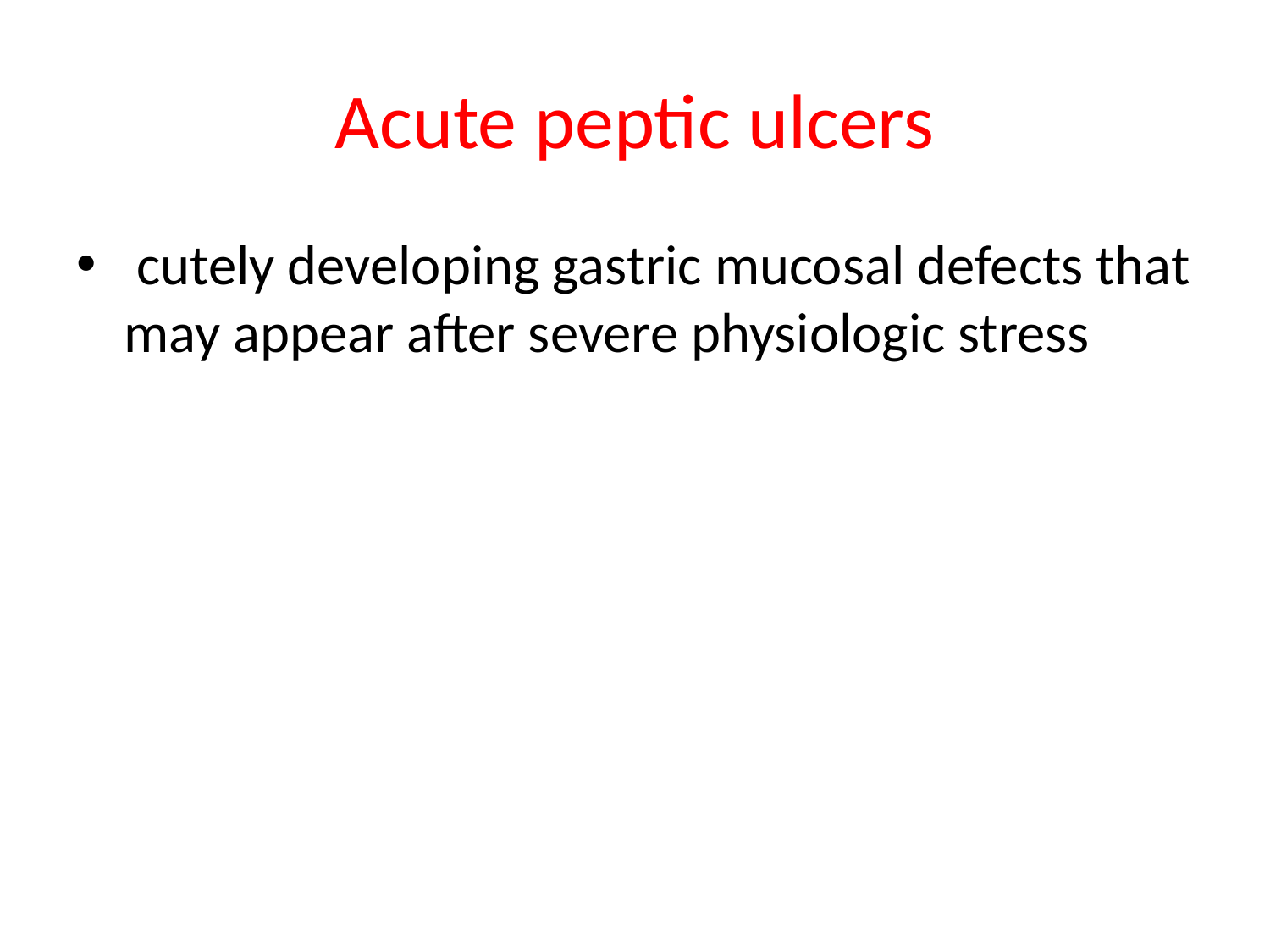

# Acute peptic ulcers
 cutely developing gastric mucosal defects that may appear after severe physiologic stress